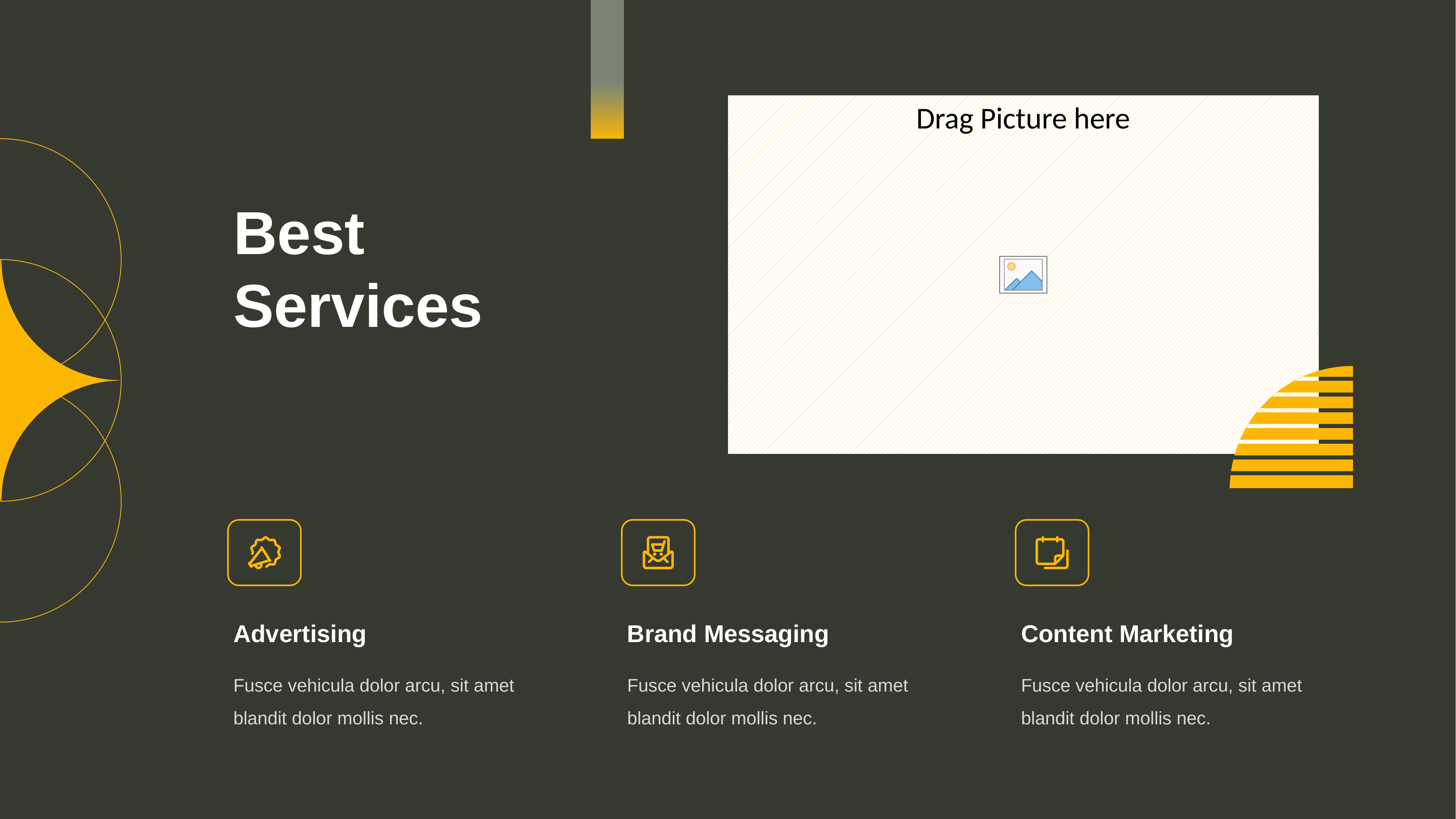

Best Services

Advertising
Brand Messaging
Content Marketing
Fusce vehicula dolor arcu, sit amet blandit dolor mollis nec.
Fusce vehicula dolor arcu, sit amet blandit dolor mollis nec.
Fusce vehicula dolor arcu, sit amet blandit dolor mollis nec.